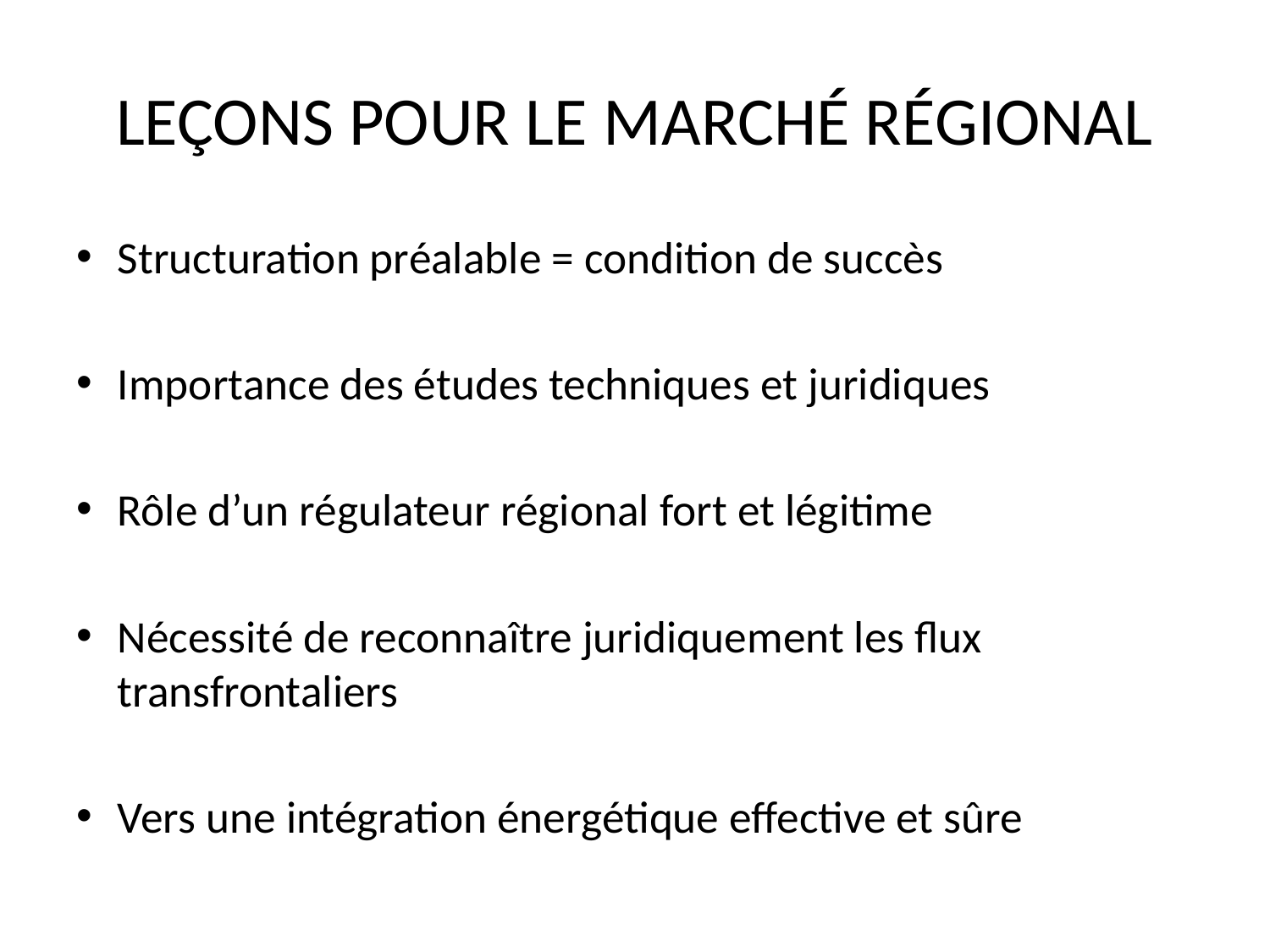

# LEÇONS POUR LE MARCHÉ RÉGIONAL
Structuration préalable = condition de succès

Importance des études techniques et juridiques

Rôle d’un régulateur régional fort et légitime

Nécessité de reconnaître juridiquement les flux transfrontaliers

Vers une intégration énergétique effective et sûre